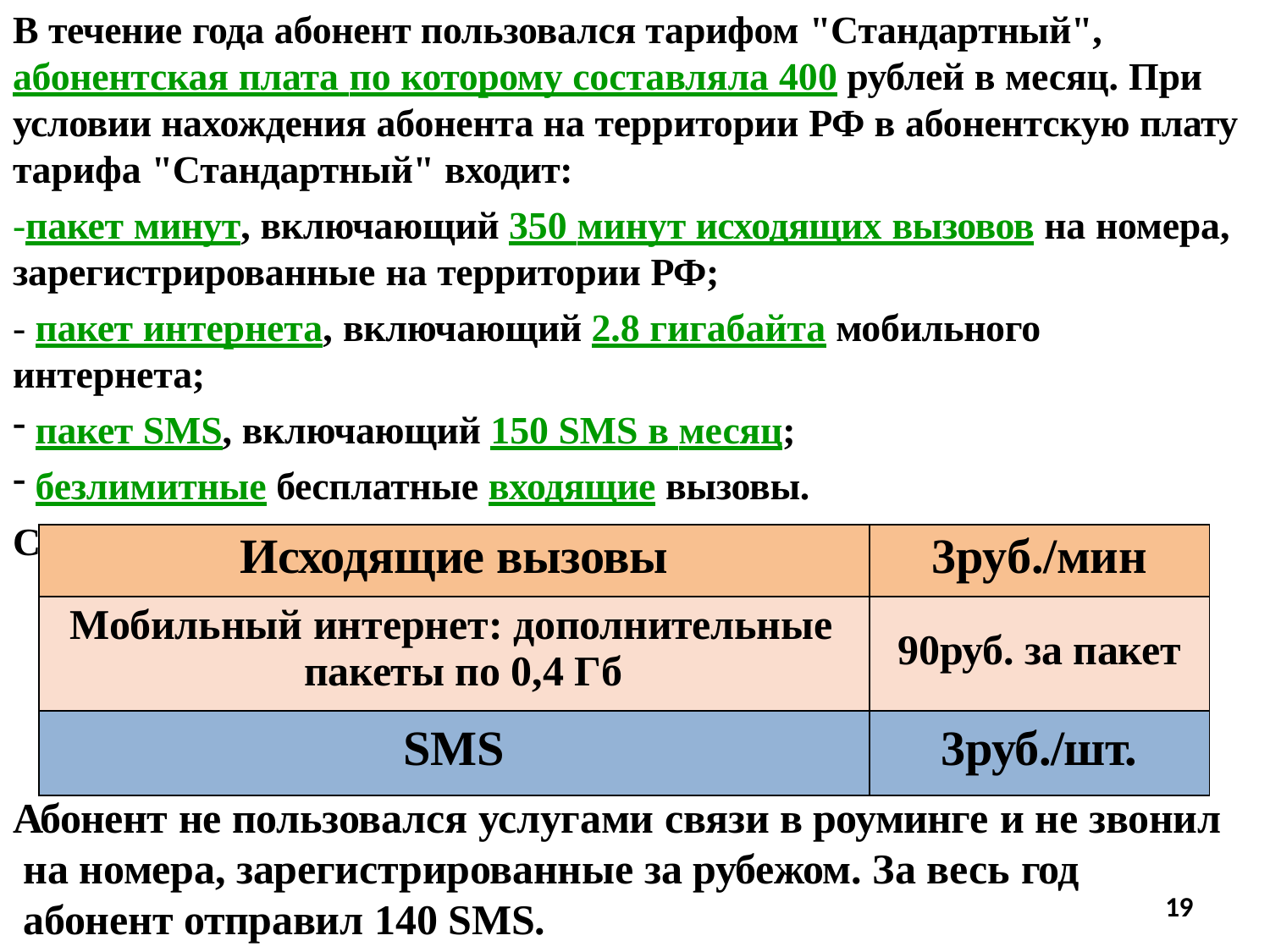

# В течение года абонент пользовался тарифом "Стандартный",  абонентская плата по которому составляла 400 рублей в месяц. При  условии нахождения абонента на территории РФ в абонентскую плату  тарифа "Стандартный" входит:
-пакет минут, включающий 350 минут исходящих вызовов на номера,  зарегистрированные на территории РФ;
- пакет интернета, включающий 2.8 гигабайта мобильного интернета;
пакет SMS, включающий 150 SMS в месяц;
безлимитные бесплатные входящие вызовы.
Стоимость минут, интернета и SMS сверх пакета указана в таблице
| Исходящие вызовы | 3руб./мин |
| --- | --- |
| Мобильный интернет: дополнительные пакеты по 0,4 Гб | 90руб. за пакет |
| SMS | 3руб./шт. |
Абонент не пользовался услугами связи в роуминге и не звонил  на номера, зарегистрированные за рубежом. За весь год
19
абонент отправил 140 SMS.